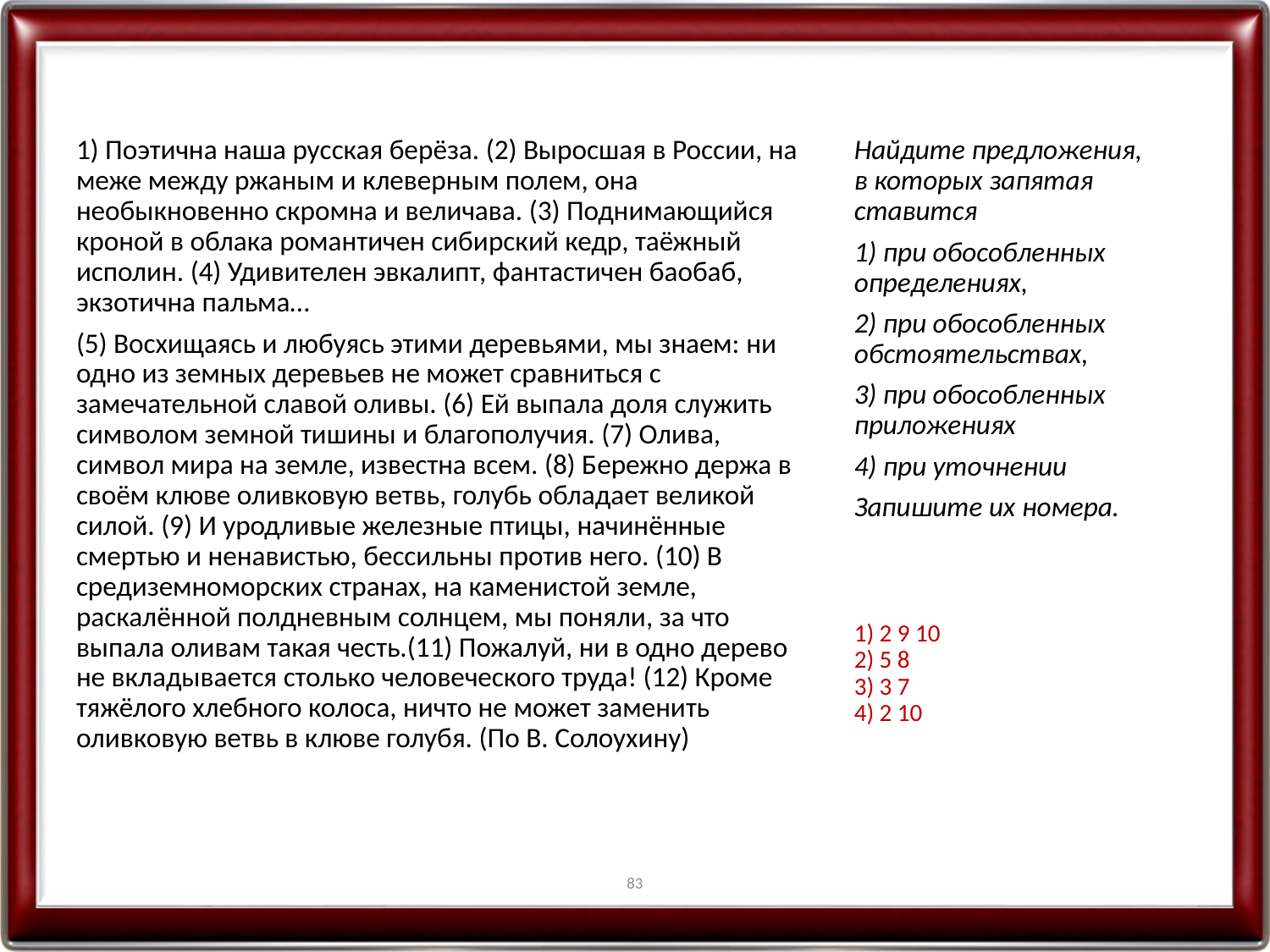

1) Поэтична наша русская берёза. (2) Выросшая в России, на меже между ржаным и клеверным полем, она необыкновенно скромна и величава. (3) Поднимающийся кроной в облака романтичен сибирский кедр, таёжный исполин. (4) Удивителен эвкалипт, фантастичен баобаб, экзотична пальма…
(5) Восхищаясь и любуясь этими деревьями, мы знаем: ни одно из земных деревьев не может сравниться с замечательной славой оливы. (6) Ей выпала доля служить символом земной тишины и благополучия. (7) Олива, символ мира на земле, известна всем. (8) Бережно держа в своём клюве оливковую ветвь, голубь обладает великой силой. (9) И уродливые железные птицы, начинённые смертью и ненавистью, бессильны против него. (10) В средиземноморских странах, на каменистой земле, раскалённой полдневным солнцем, мы поняли, за что выпала оливам такая честь.(11) Пожалуй, ни в одно дерево не вкладывается столько человеческого труда! (12) Кроме тяжёлого хлебного колоса, ничто не может заменить оливковую ветвь в клюве голубя. (По В. Солоухину)

Найдите предложения, в которых запятая ставится
1) при обособленных определениях,
2) при обособленных обстоятельствах,
3) при обособленных приложениях
4) при уточнении
Запишите их номера.
1) 2 9 10
2) 5 8
3) 3 7
4) 2 10
83